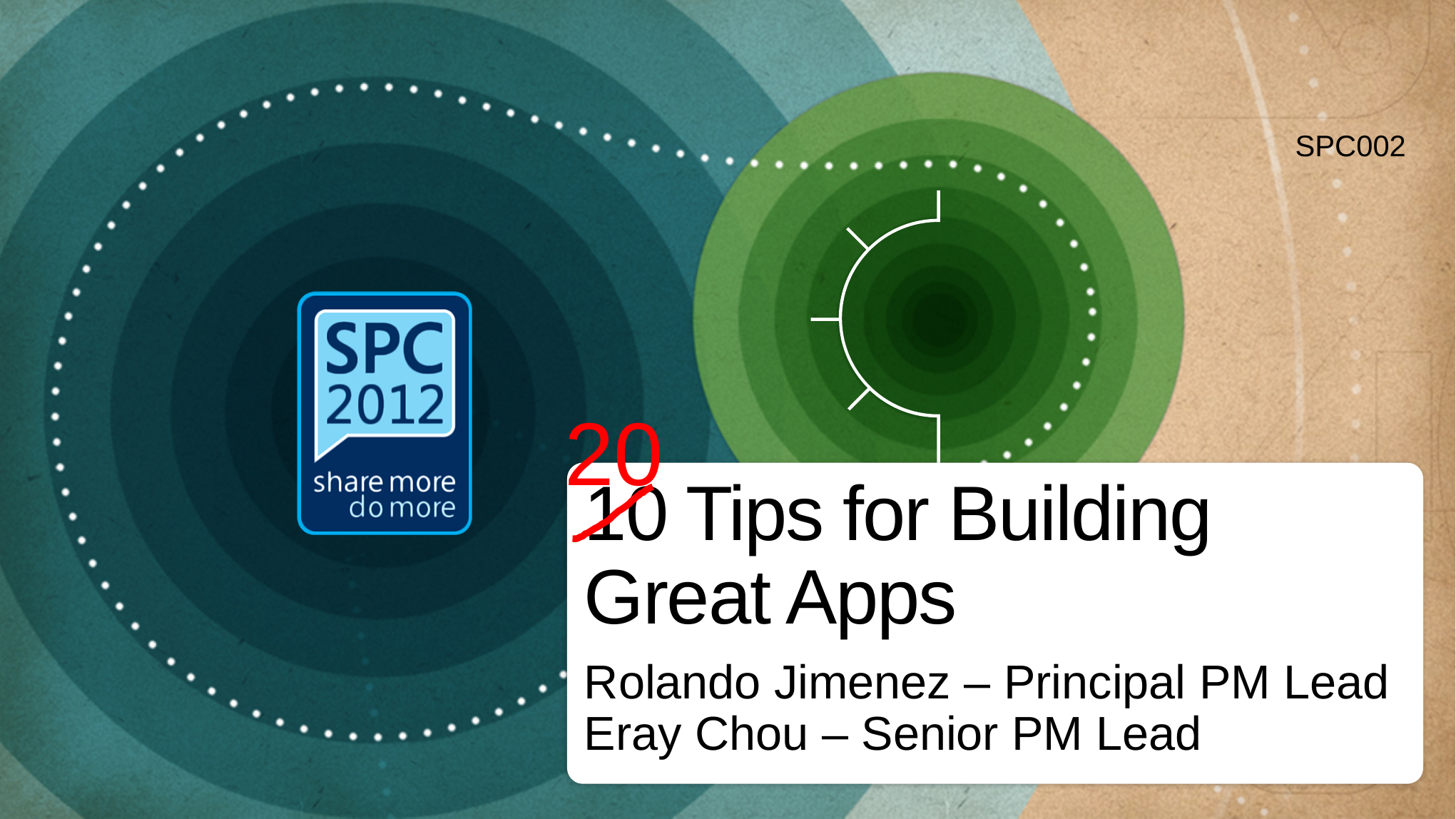

SPC002
20
# 10 Tips for Building Great Apps

Rolando Jimenez – Principal PM Lead
Eray Chou – Senior PM Lead